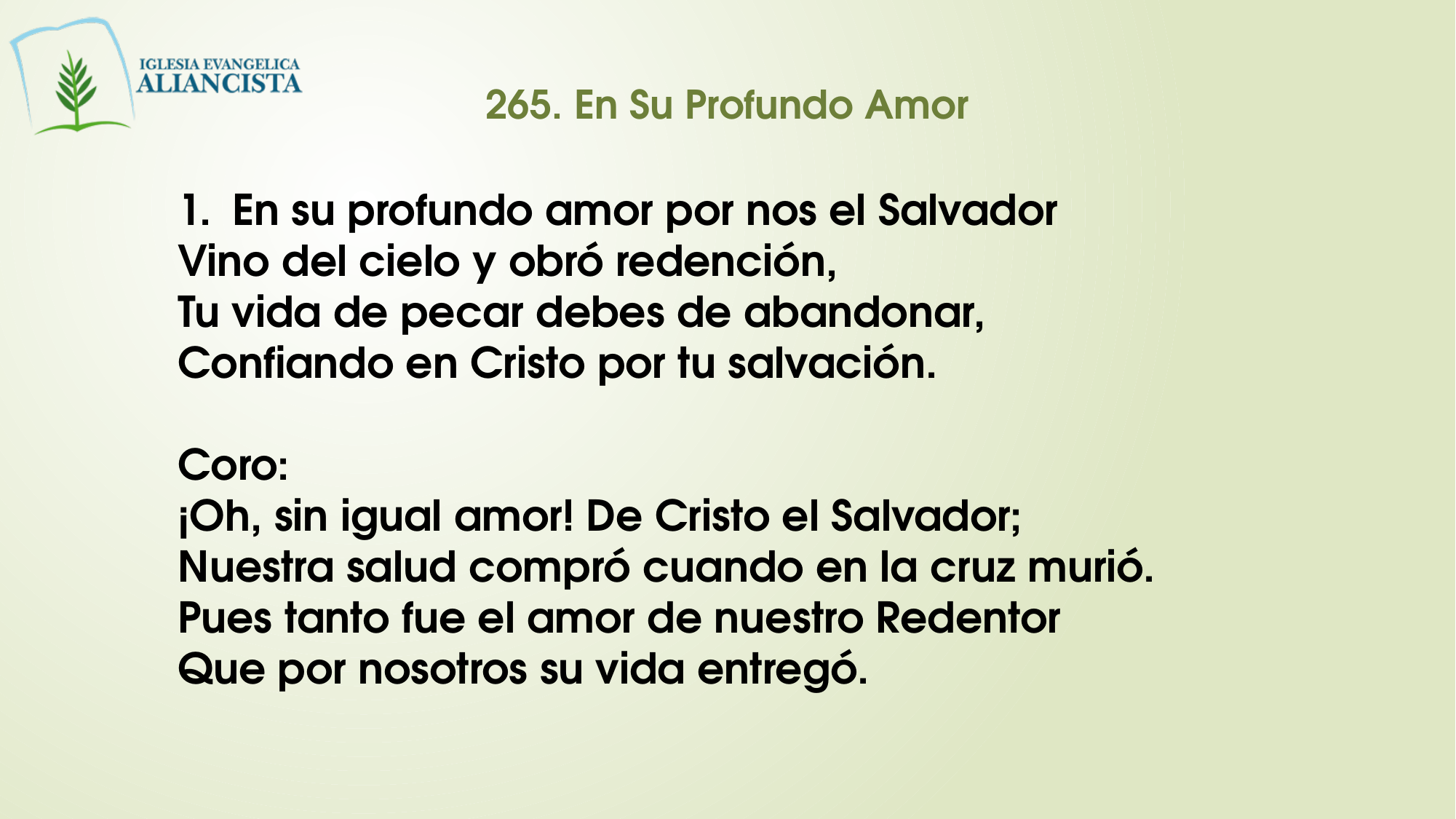

265. En Su Profundo Amor
En su profundo amor por nos el Salvador
Vino del cielo y obró redención,
Tu vida de pecar debes de abandonar,
Confiando en Cristo por tu salvación.

Coro:
¡Oh, sin igual amor! De Cristo el Salvador;
Nuestra salud compró cuando en la cruz murió.
Pues tanto fue el amor de nuestro Redentor
Que por nosotros su vida entregó.